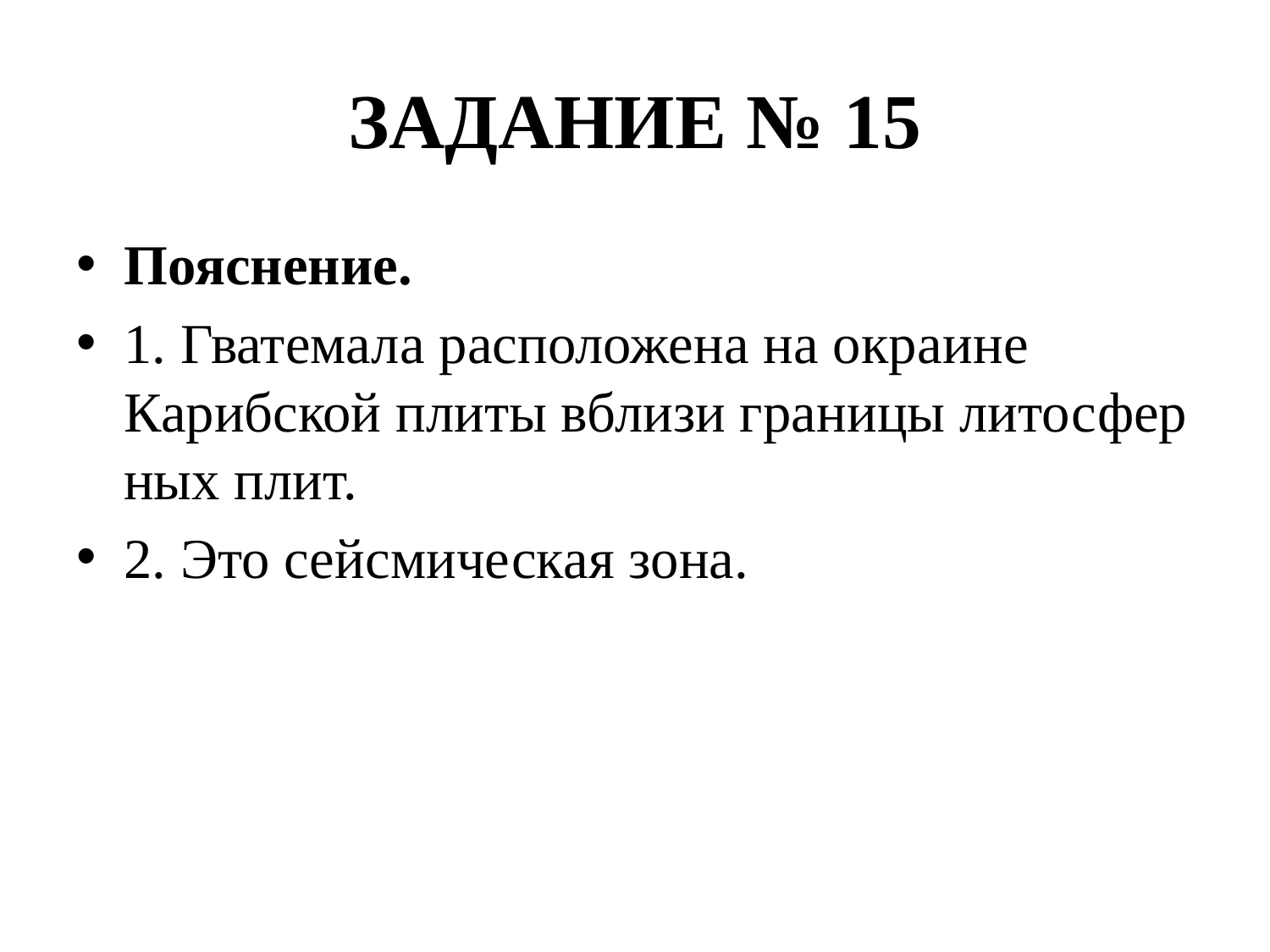

# ЗАДАНИЕ № 15
Пояснение.
1. Гва­те­ма­ла расположена на окра­и­не Карибской плиты вб­ли­зи границы ли­то­сфер­ных плит.
2. Это сей­сми­че­ская зона.